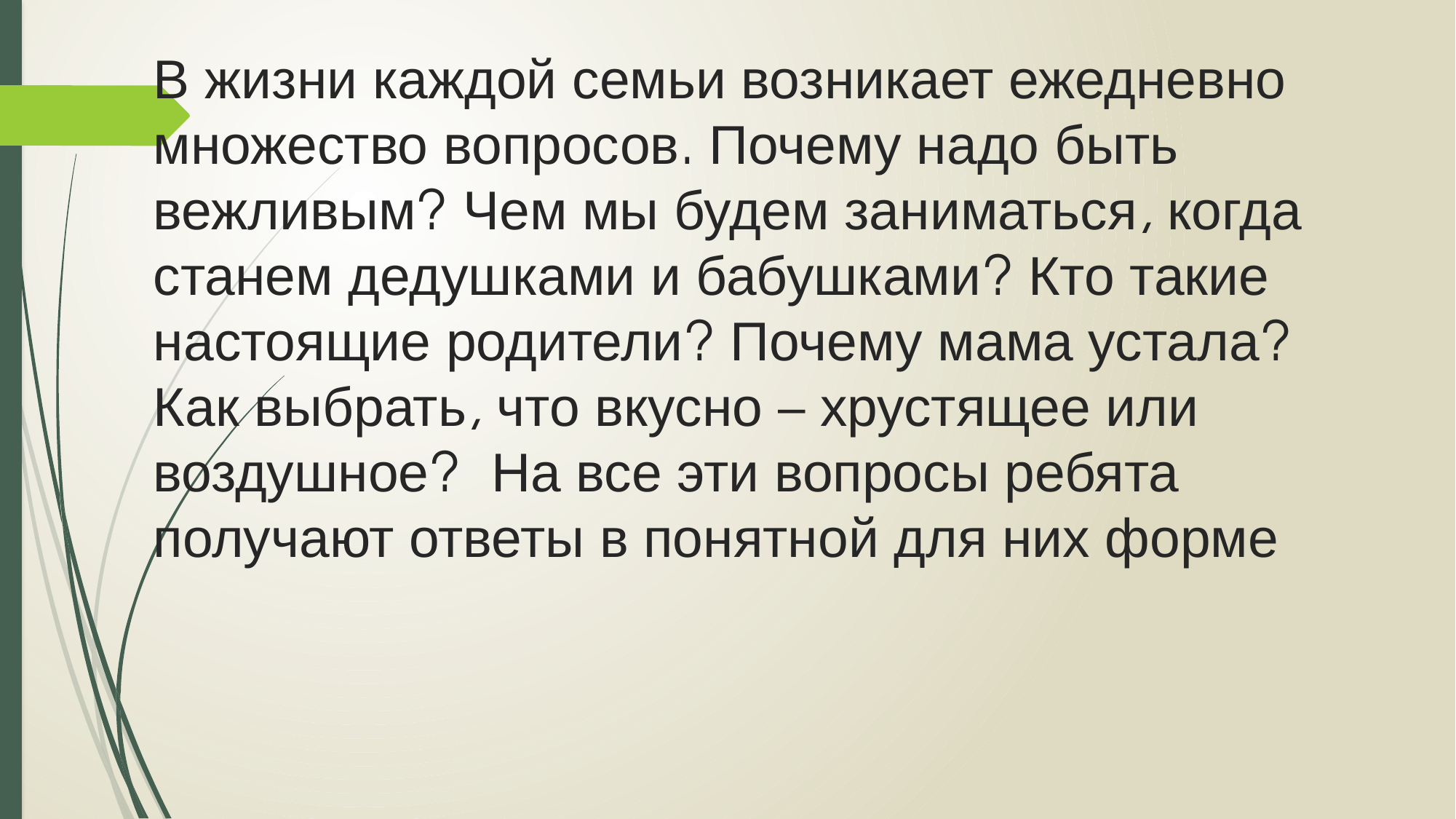

# В жизни каждой семьи возникает ежедневно множество вопросов. Почему надо быть вежливым? Чем мы будем заниматься, когда станем дедушками и бабушками? Кто такие настоящие родители? Почему мама устала? Как выбрать, что вкусно – хрустящее или воздушное?  На все эти вопросы ребята получают ответы в понятной для них форме